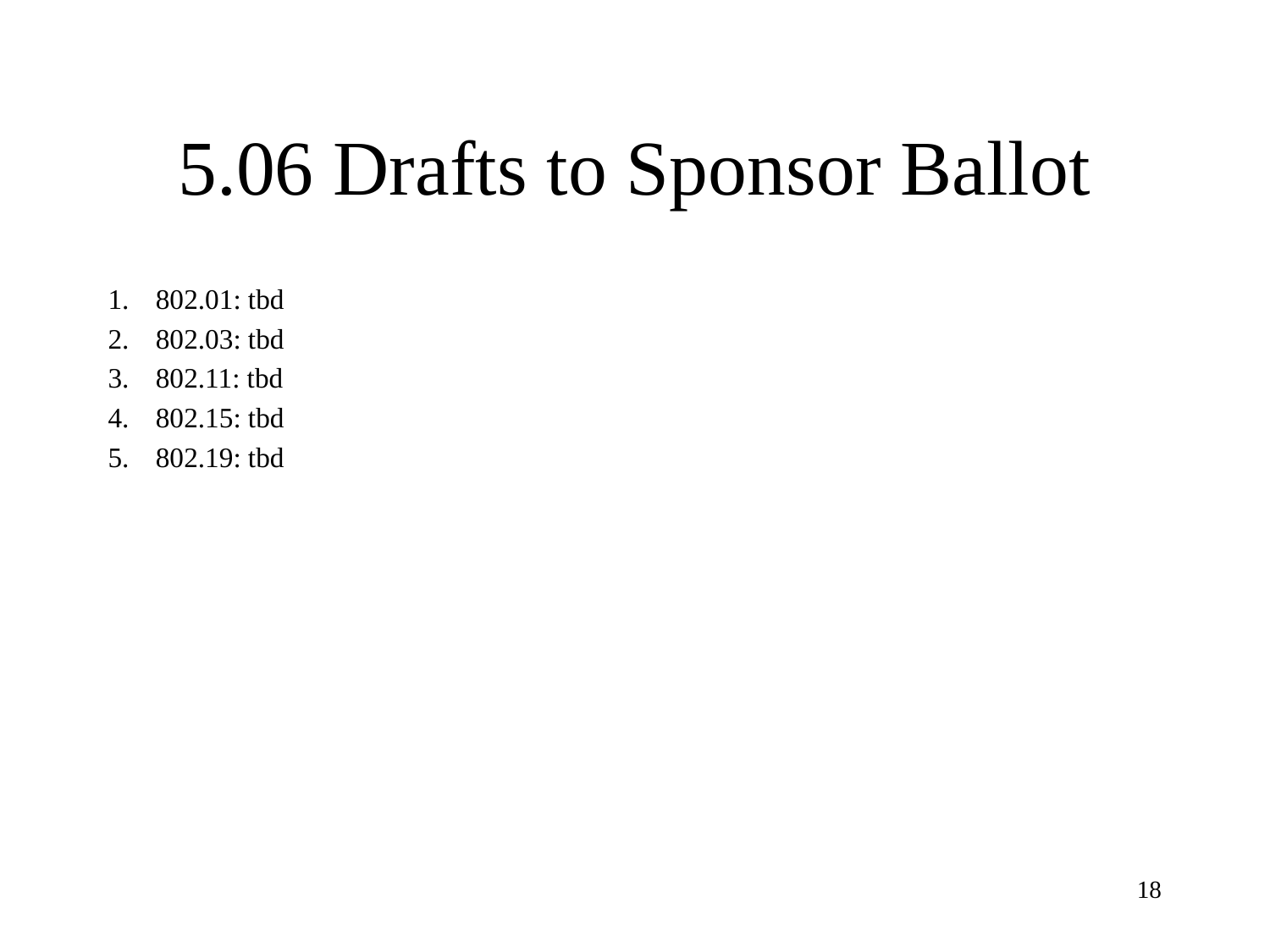

# 5.06 Drafts to Sponsor Ballot
802.01: tbd
802.03: tbd
802.11: tbd
802.15: tbd
802.19: tbd

18